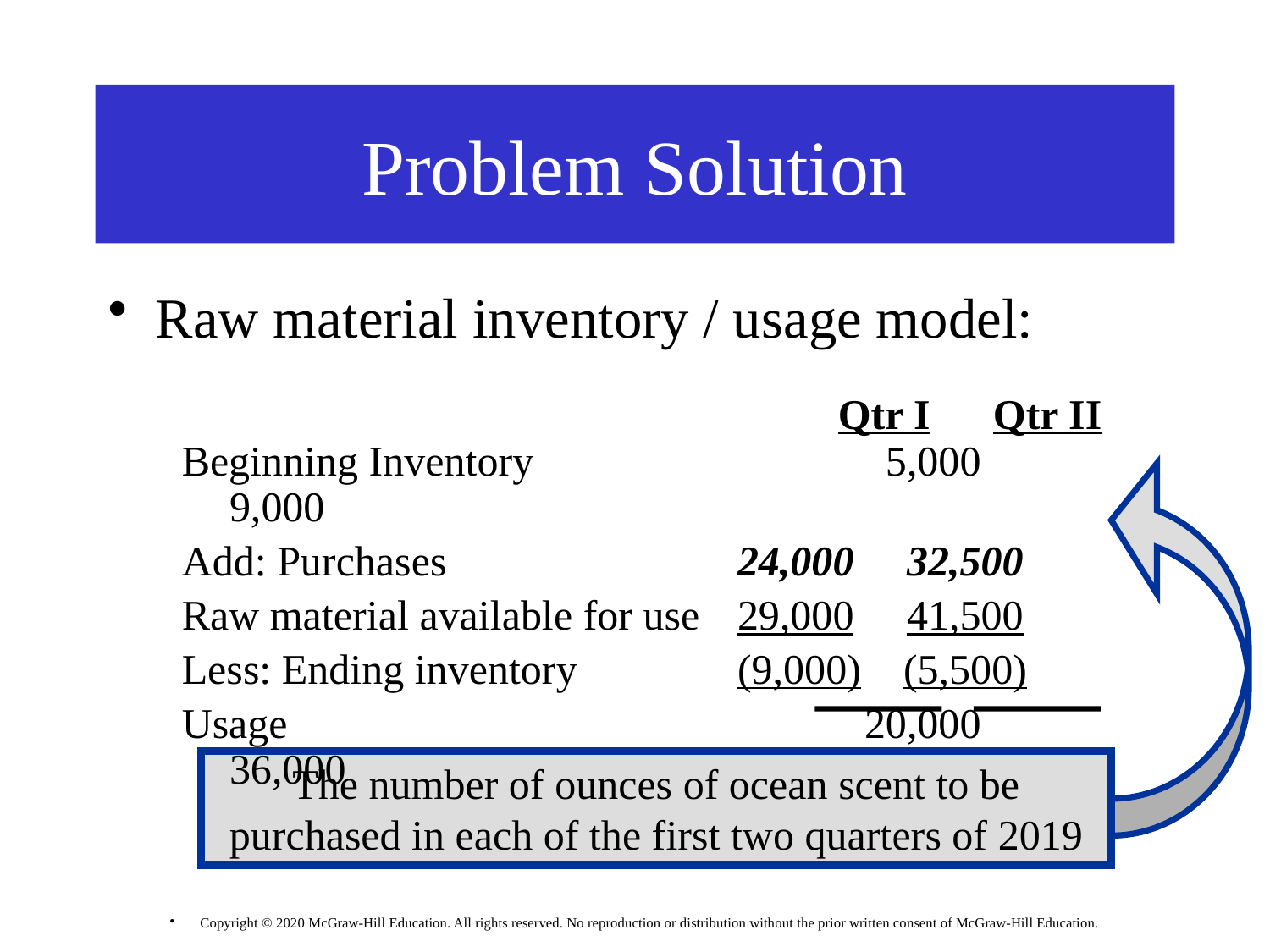

# Problem Solution
Raw material inventory / usage model:
Qtr I
  Qtr II
Beginning Inventory			  5,000	      9,000
Add: Purchases			24,000     32,500
Raw material available for use	29,000	    41,500
Less: Ending inventory	            (9,000)    (5,500)
Usage					20,000	    36,000

The number of ounces of ocean scent to be purchased in each of the first two quarters of 2019